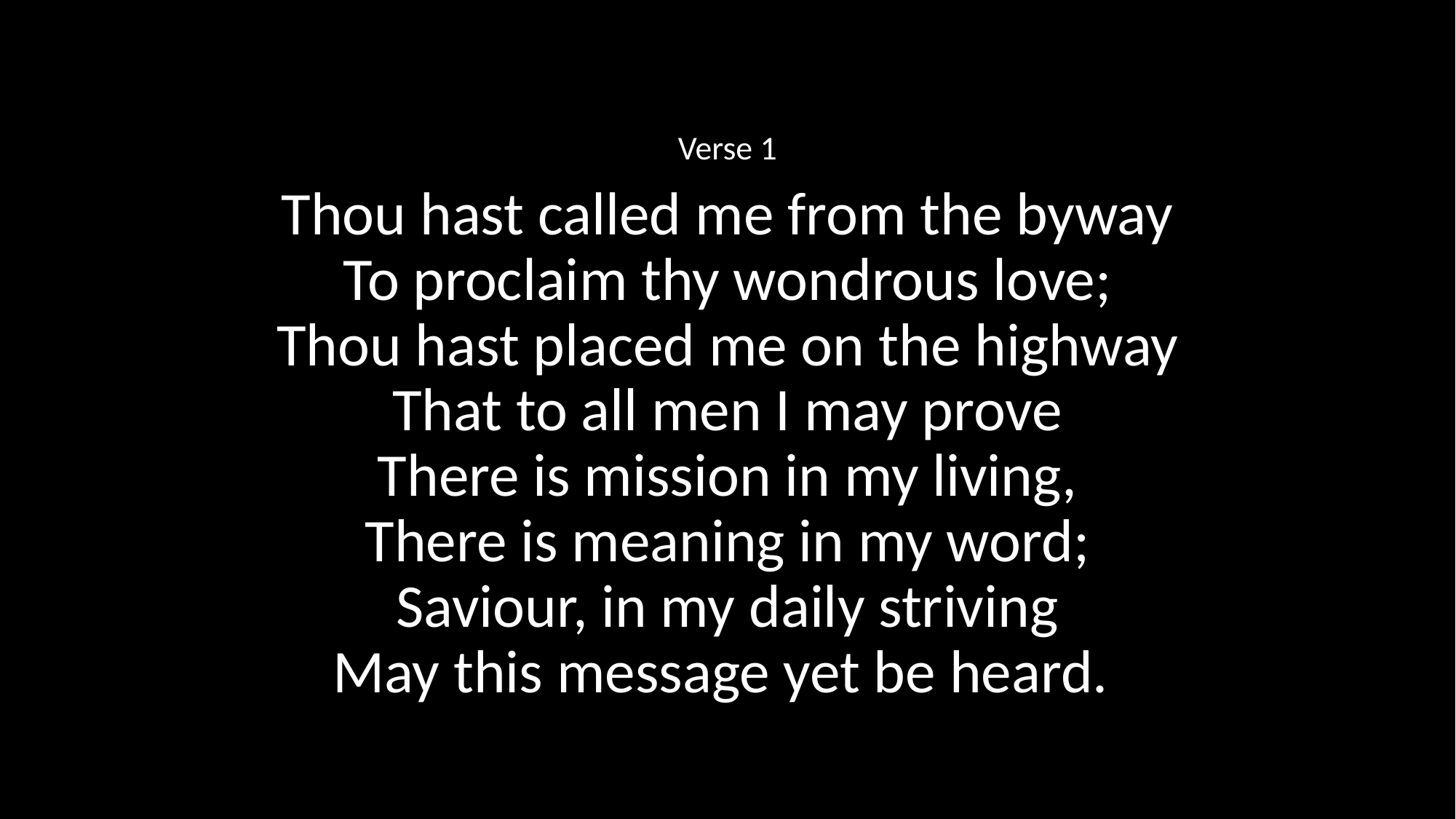

Verse 1
Thou hast called me from the byway
To proclaim thy wondrous love;
Thou hast placed me on the highway
That to all men I may prove
There is mission in my living,
There is meaning in my word;
Saviour, in my daily striving
May this message yet be heard.